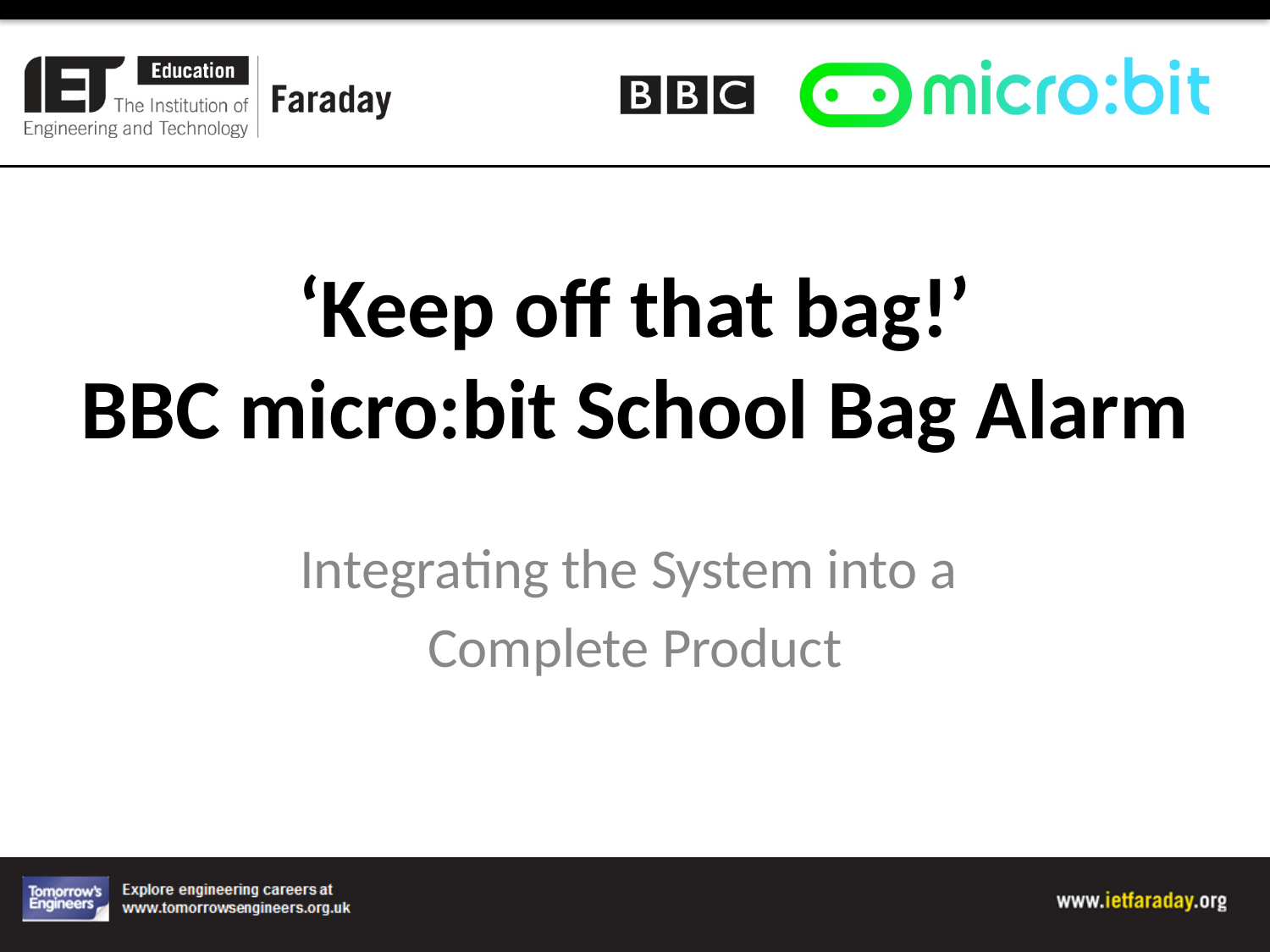

# ‘Keep off that bag!’ BBC micro:bit School Bag Alarm
Integrating the System into a
Complete Product